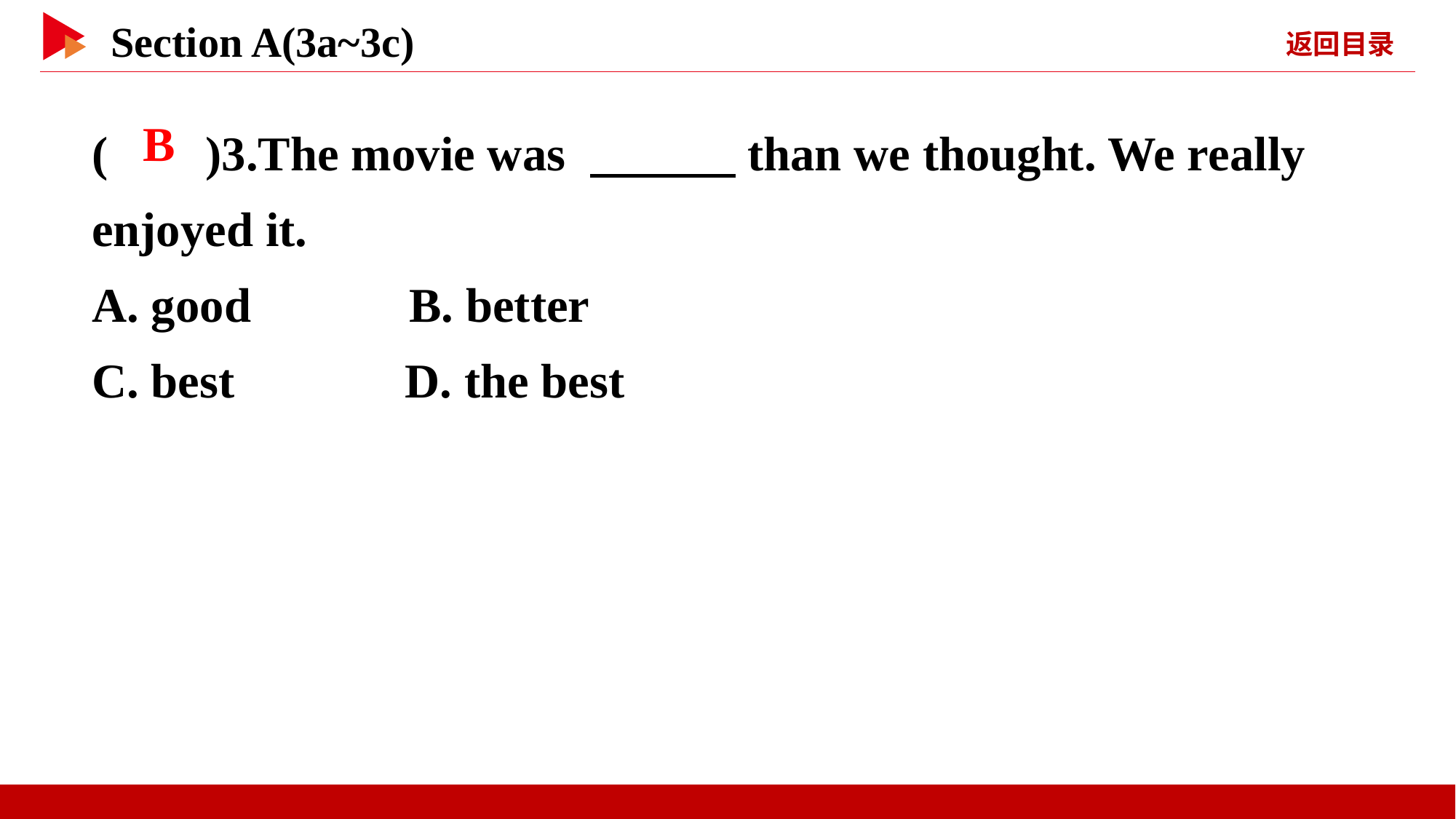

(        )3.The movie was 　　　than we thought. We really enjoyed it.
A. good             B. better
C. best              D. the best
   B